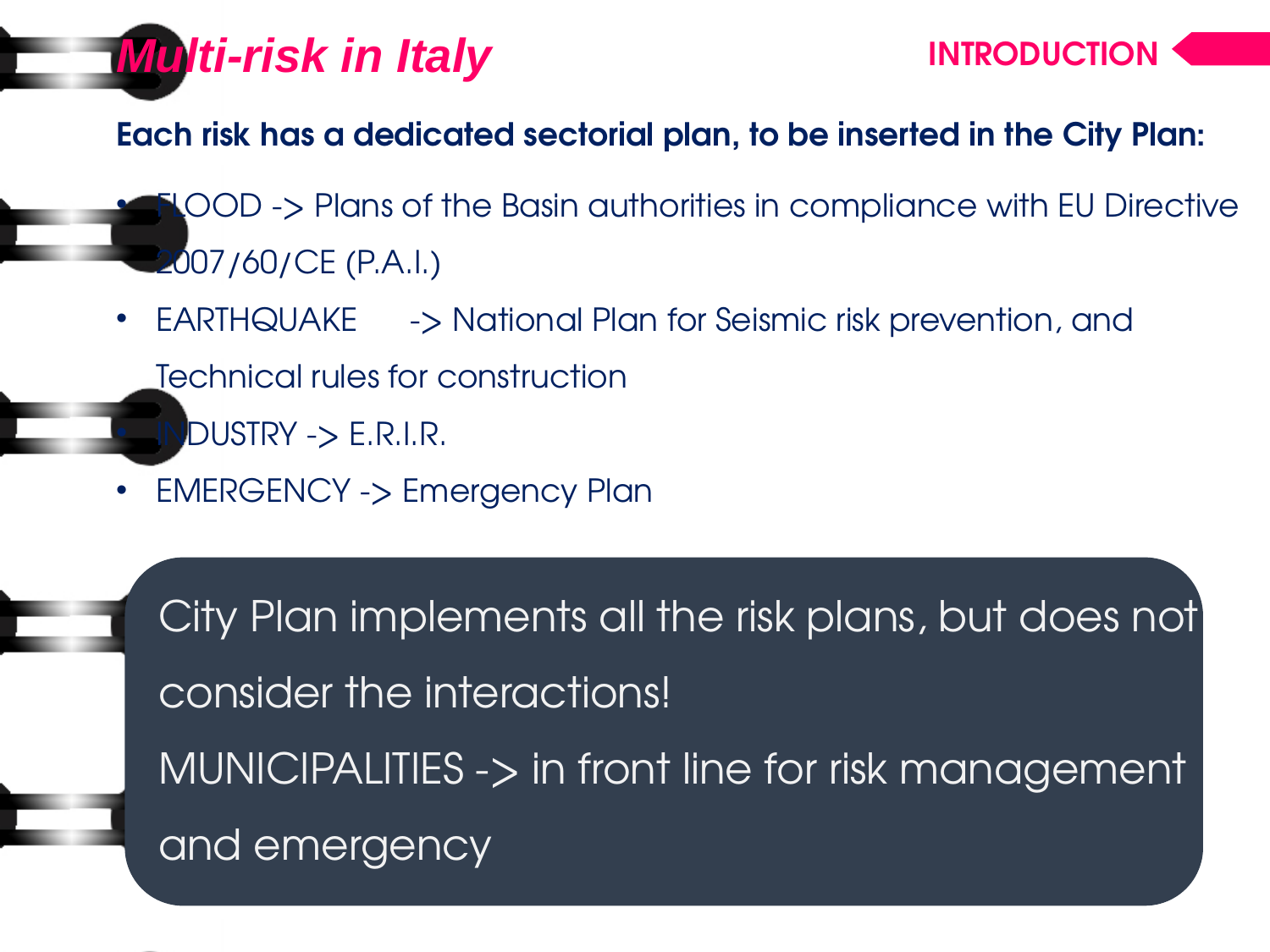

Multi-risk in Italy
INTRODUCTION
Each risk has a dedicated sectorial plan, to be inserted in the City Plan:
FLOOD -> Plans of the Basin authorities in compliance with EU Directive 2007/60/CE (P.A.I.)
EARTHQUAKE	-> National Plan for Seismic risk prevention, and Technical rules for construction
INDUSTRY -> E.R.I.R.
EMERGENCY -> Emergency Plan

City Plan implements all the risk plans, but does not consider the interactions!
MUNICIPALITIES -> in front line for risk management and emergency